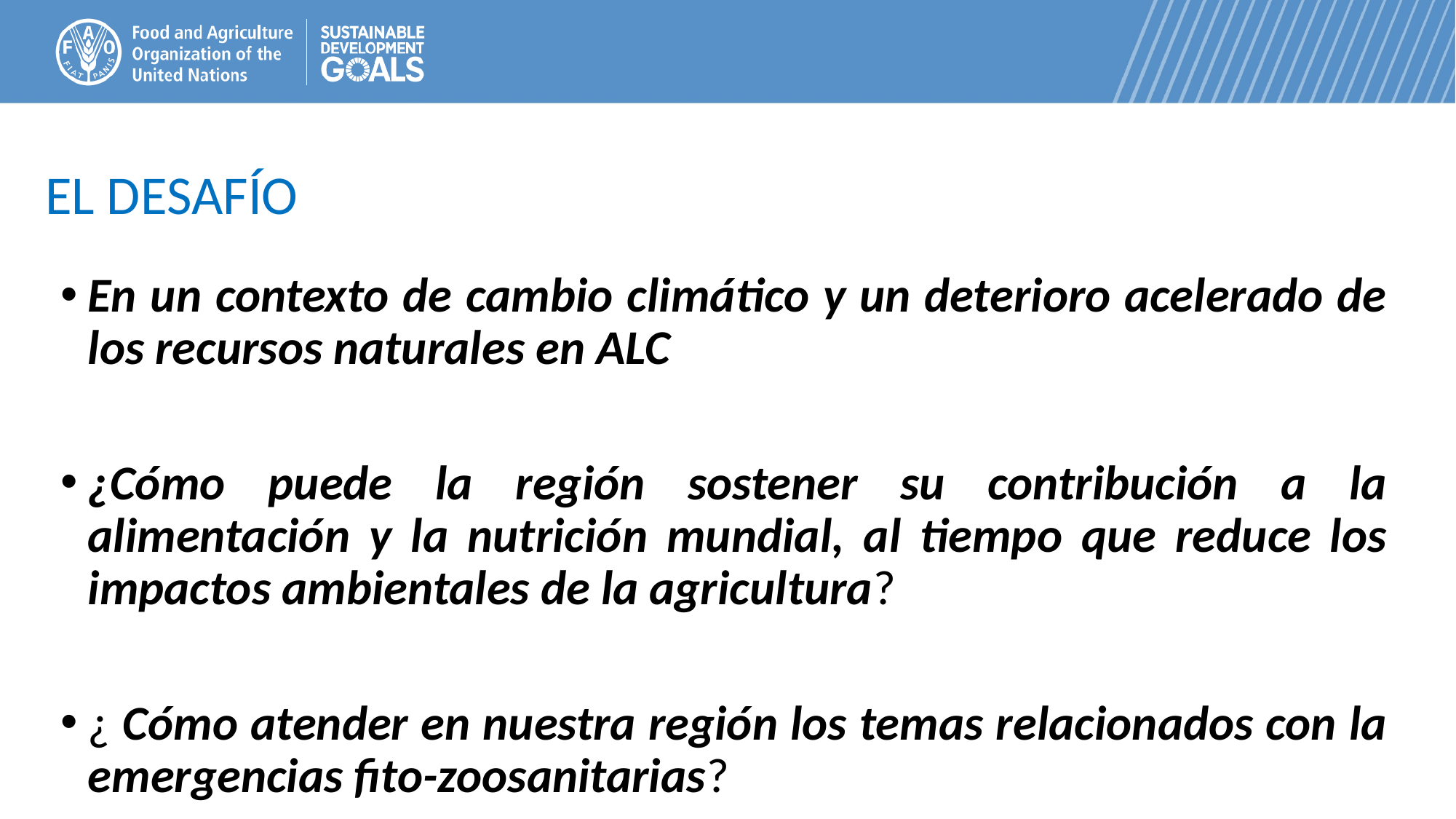

#
EL DESAFÍO
En un contexto de cambio climático y un deterioro acelerado de los recursos naturales en ALC

¿Cómo puede la región sostener su contribución a la alimentación y la nutrición mundial, al tiempo que reduce los impactos ambientales de la agricultura?

¿ Cómo atender en nuestra región los temas relacionados con la emergencias fito-zoosanitarias?